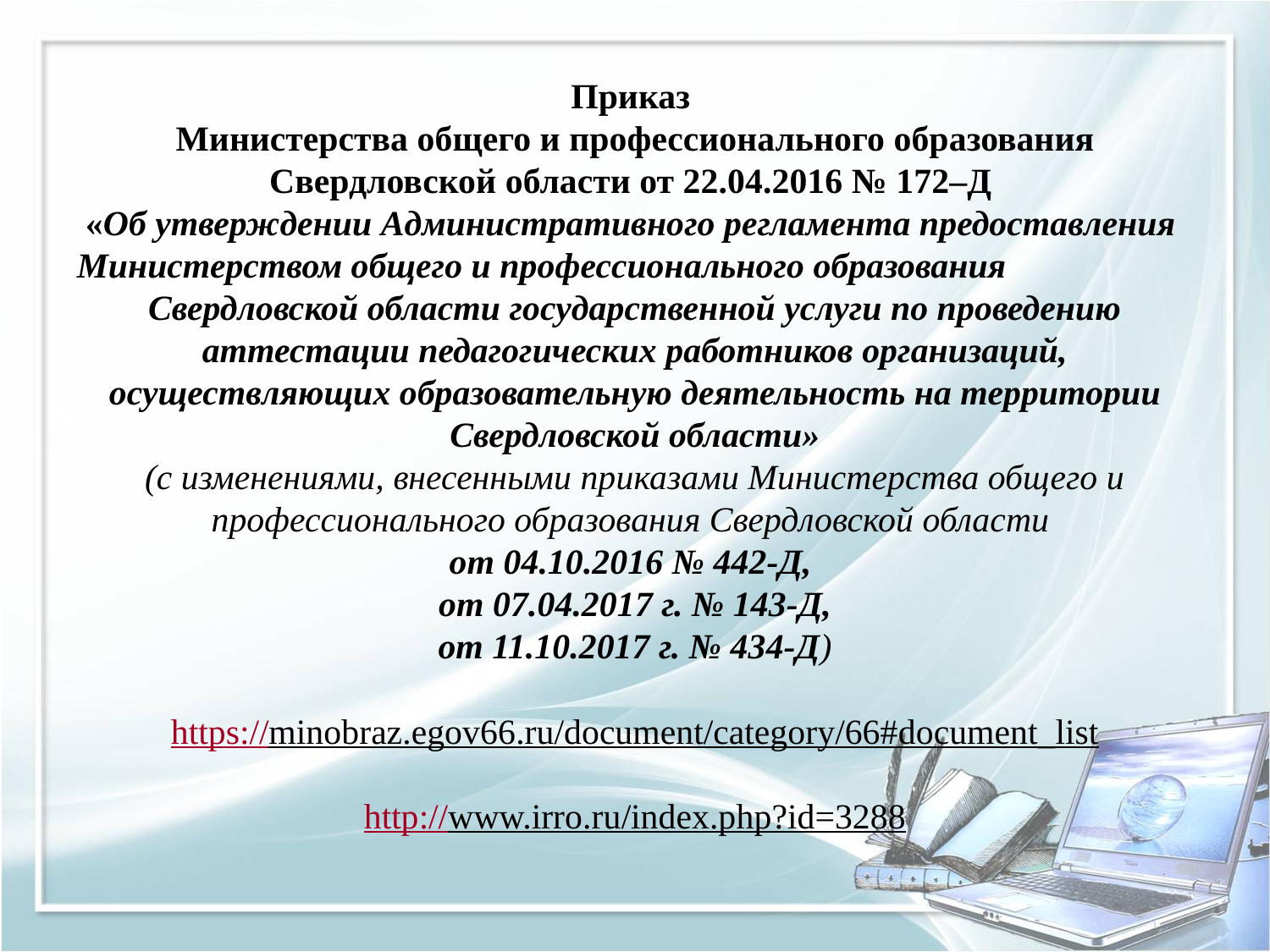

# Приказ Министерства общего и профессионального образования Свердловской области от 22.04.2016 № 172–Д «Об утверждении Административного регламента предоставления Министерством общего и профессионального образования                      Свердловской области государственной услуги по проведению аттестации педагогических работников организаций, осуществляющих образовательную деятельность на территории Свердловской области» (с изменениями, внесенными приказами Министерства общего и профессионального образования Свердловской области от 04.10.2016 № 442-Д, от 07.04.2017 г. № 143-Д, от 11.10.2017 г. № 434-Д) https://minobraz.egov66.ru/document/category/66#document_list http://www.irro.ru/index.php?id=3288